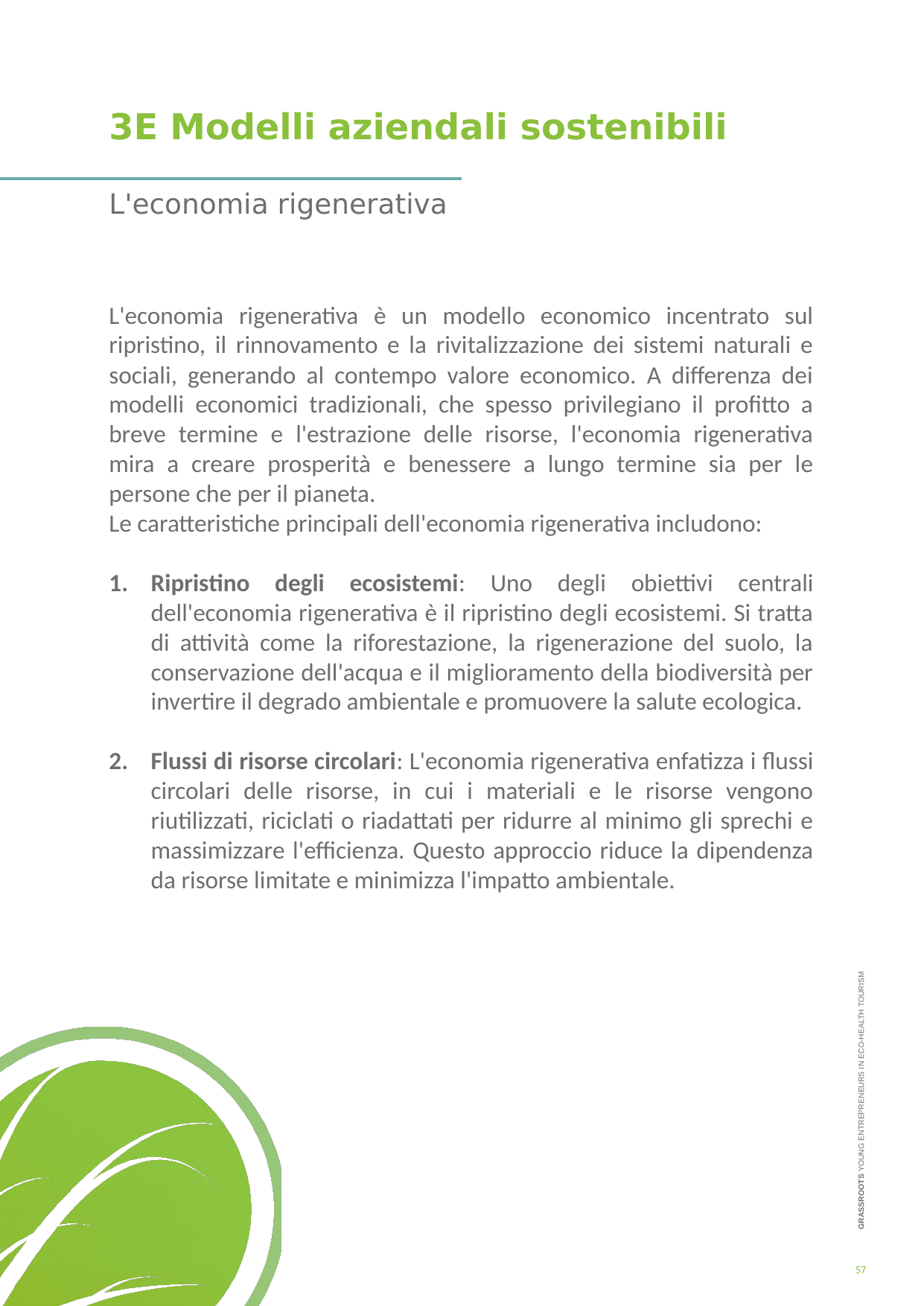

3E Modelli aziendali sostenibili
L'economia rigenerativa
L'economia rigenerativa è un modello economico incentrato sul ripristino, il rinnovamento e la rivitalizzazione dei sistemi naturali e sociali, generando al contempo valore economico. A differenza dei modelli economici tradizionali, che spesso privilegiano il profitto a breve termine e l'estrazione delle risorse, l'economia rigenerativa mira a creare prosperità e benessere a lungo termine sia per le persone che per il pianeta.
Le caratteristiche principali dell'economia rigenerativa includono:

Ripristino degli ecosistemi: Uno degli obiettivi centrali dell'economia rigenerativa è il ripristino degli ecosistemi. Si tratta di attività come la riforestazione, la rigenerazione del suolo, la conservazione dell'acqua e il miglioramento della biodiversità per invertire il degrado ambientale e promuovere la salute ecologica.

Flussi di risorse circolari: L'economia rigenerativa enfatizza i flussi circolari delle risorse, in cui i materiali e le risorse vengono riutilizzati, riciclati o riadattati per ridurre al minimo gli sprechi e massimizzare l'efficienza. Questo approccio riduce la dipendenza da risorse limitate e minimizza l'impatto ambientale.

57